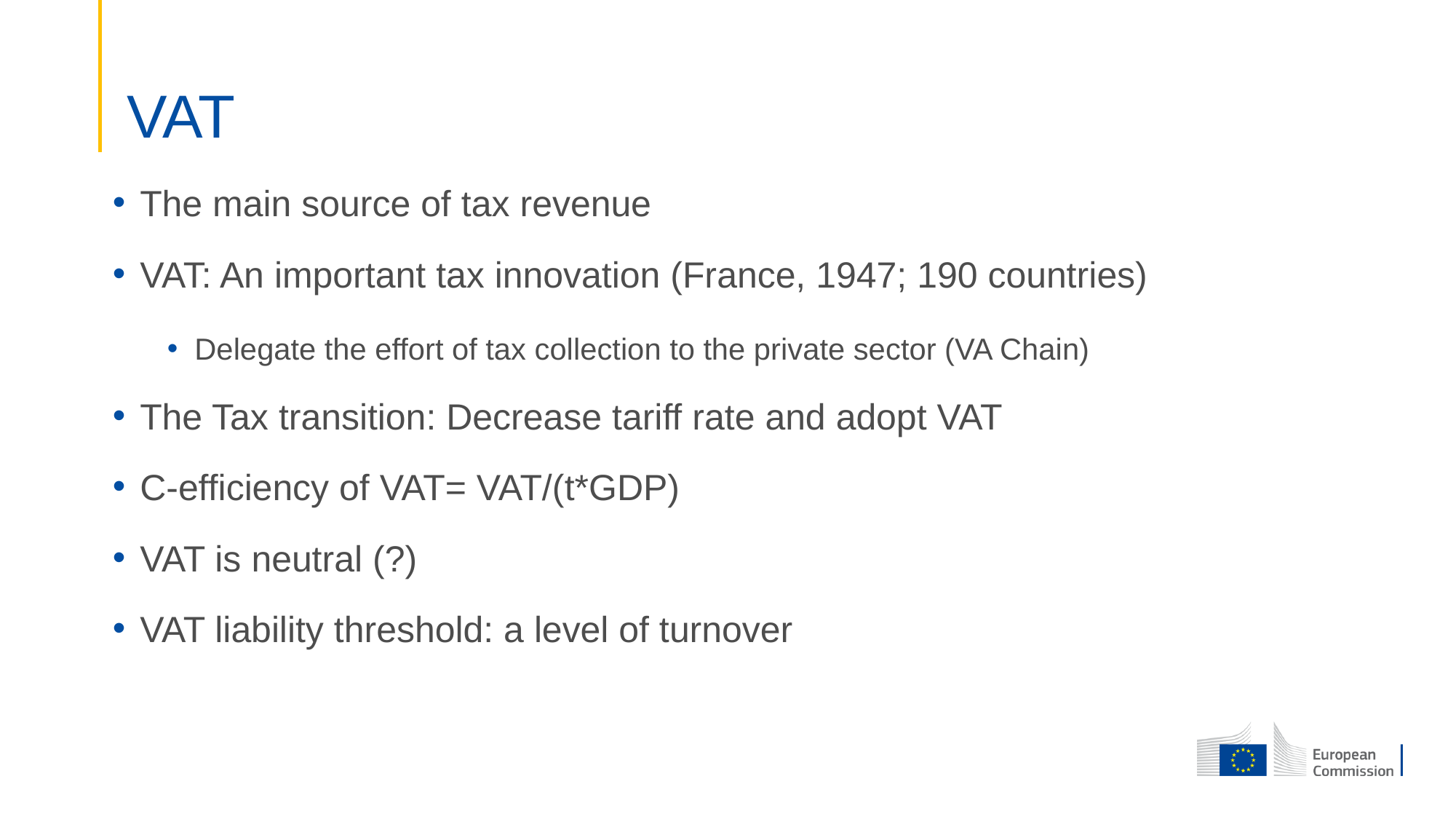

# VAT
The main source of tax revenue
VAT: An important tax innovation (France, 1947; 190 countries)
Delegate the effort of tax collection to the private sector (VA Chain)
The Tax transition: Decrease tariff rate and adopt VAT
C-efficiency of VAT= VAT/(t*GDP)
VAT is neutral (?)
VAT liability threshold: a level of turnover